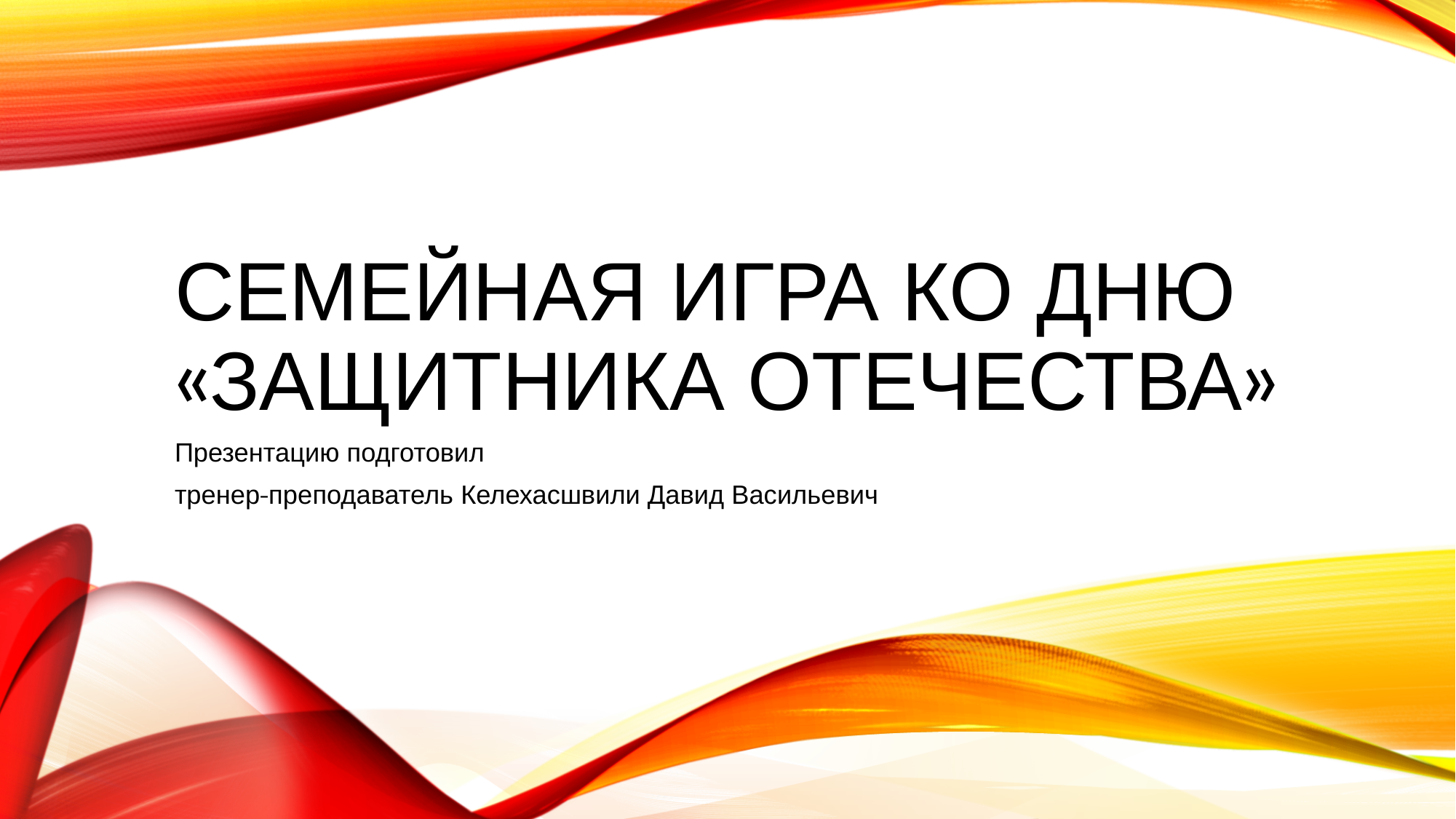

# Семейная игра ко Дню «Защитника отечества»
Презентацию подготовил
тренер-преподаватель Келехасшвили Давид Васильевич